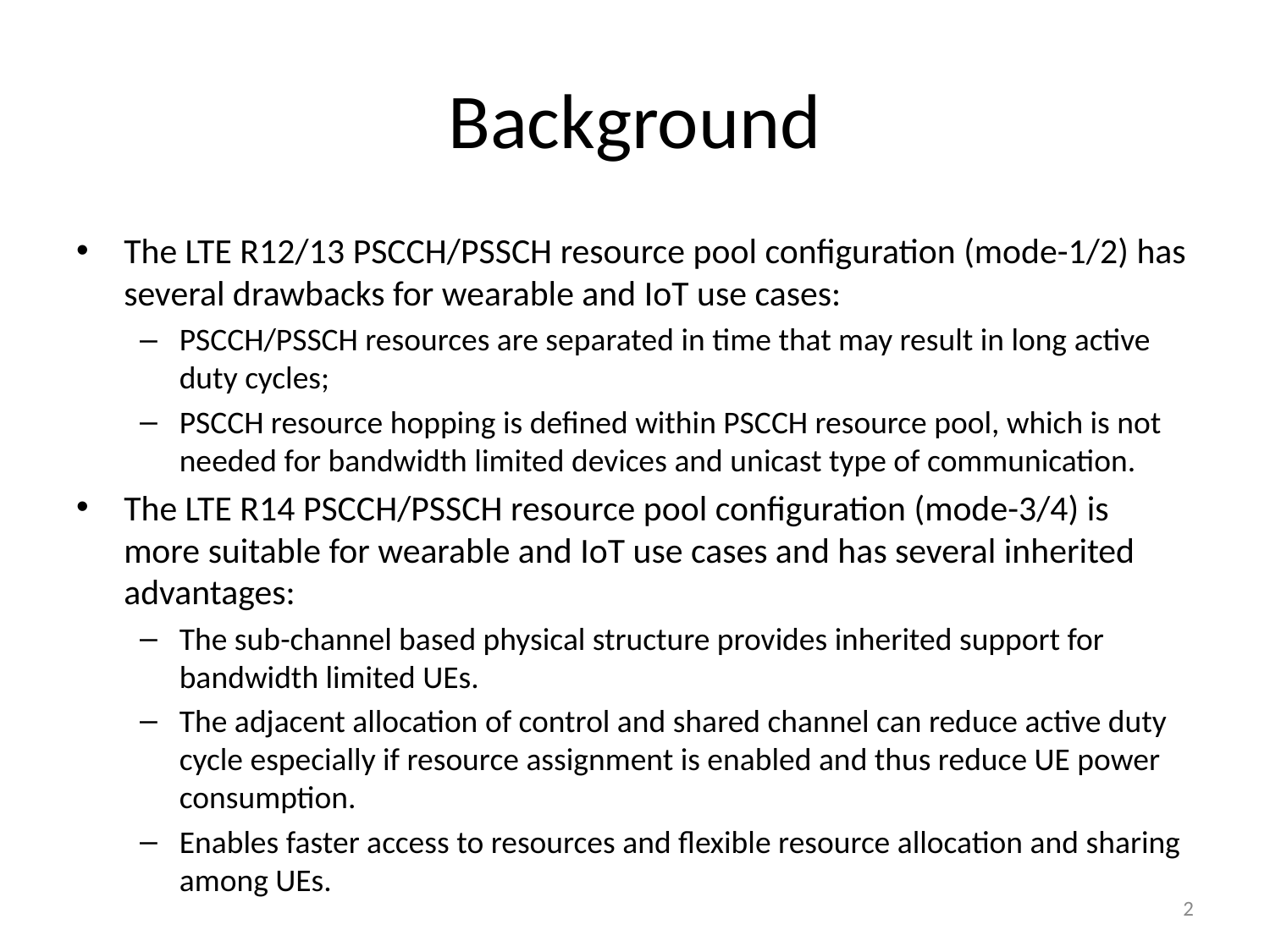

# Background
The LTE R12/13 PSCCH/PSSCH resource pool configuration (mode-1/2) has several drawbacks for wearable and IoT use cases:
PSCCH/PSSCH resources are separated in time that may result in long active duty cycles;
PSCCH resource hopping is defined within PSCCH resource pool, which is not needed for bandwidth limited devices and unicast type of communication.
The LTE R14 PSCCH/PSSCH resource pool configuration (mode-3/4) is more suitable for wearable and IoT use cases and has several inherited advantages:
The sub-channel based physical structure provides inherited support for bandwidth limited UEs.
The adjacent allocation of control and shared channel can reduce active duty cycle especially if resource assignment is enabled and thus reduce UE power consumption.
Enables faster access to resources and flexible resource allocation and sharing among UEs.
2